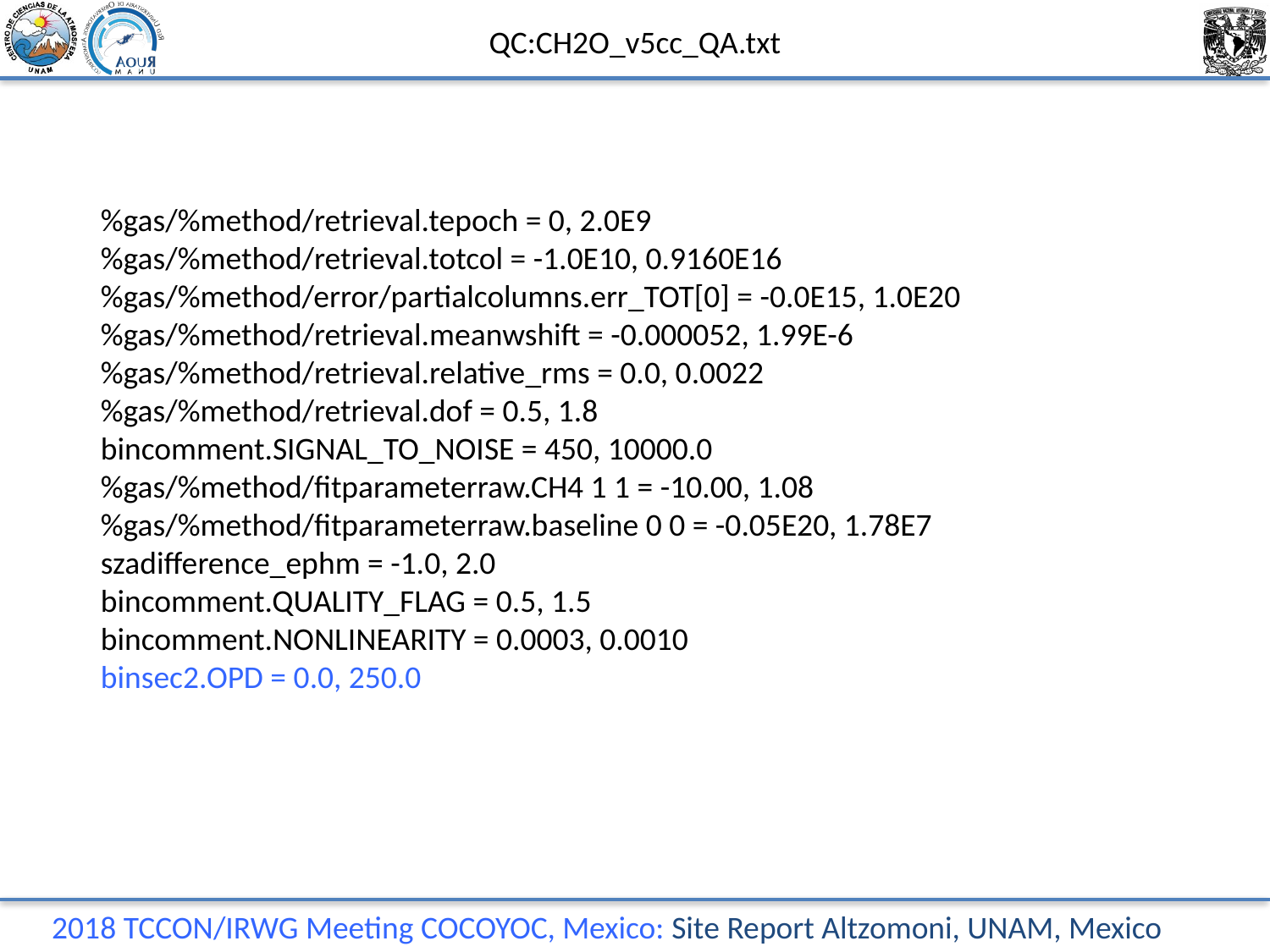

# QC:CH2O_v5cc_QA.txt
%gas/%method/retrieval.tepoch = 0, 2.0E9
%gas/%method/retrieval.totcol = -1.0E10, 0.9160E16
%gas/%method/error/partialcolumns.err_TOT[0] = -0.0E15, 1.0E20
%gas/%method/retrieval.meanwshift = -0.000052, 1.99E-6
%gas/%method/retrieval.relative_rms = 0.0, 0.0022
%gas/%method/retrieval.dof = 0.5, 1.8
bincomment.SIGNAL_TO_NOISE = 450, 10000.0
%gas/%method/fitparameterraw.CH4 1 1 = -10.00, 1.08
%gas/%method/fitparameterraw.baseline 0 0 = -0.05E20, 1.78E7
szadifference_ephm = -1.0, 2.0
bincomment.QUALITY_FLAG = 0.5, 1.5
bincomment.NONLINEARITY = 0.0003, 0.0010
binsec2.OPD = 0.0, 250.0
 2018 TCCON/IRWG Meeting COCOYOC, Mexico: Site Report Altzomoni, UNAM, Mexico